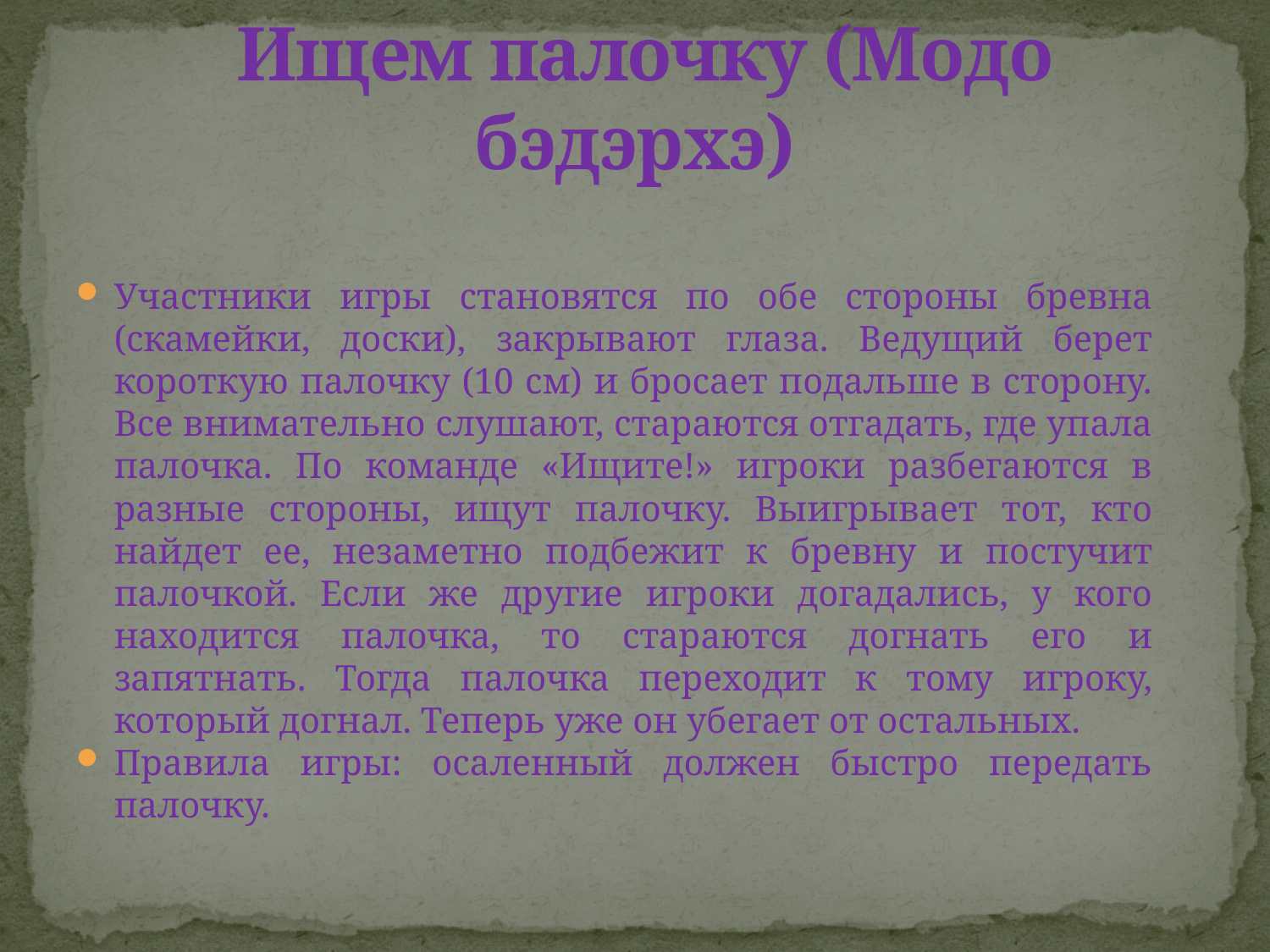

# Ищем палочку (Модо бэдэрхэ)
Участники игры становятся по обе стороны бревна (скамейки, доски), закрывают глаза. Ведущий берет короткую палочку (10 см) и бросает подальше в сторону. Все внимательно слушают, стараются отгадать, где упала палочка. По команде «Ищите!» игроки разбегаются в разные стороны, ищут палочку. Выигрывает тот, кто найдет ее, незаметно подбежит к бревну и постучит палочкой. Если же другие игроки догадались, у кого находится палочка, то стараются догнать его и запятнать. Тогда палочка переходит к тому игроку, который догнал. Теперь уже он убегает от остальных.
Правила игры: осаленный должен быстро передать палочку.